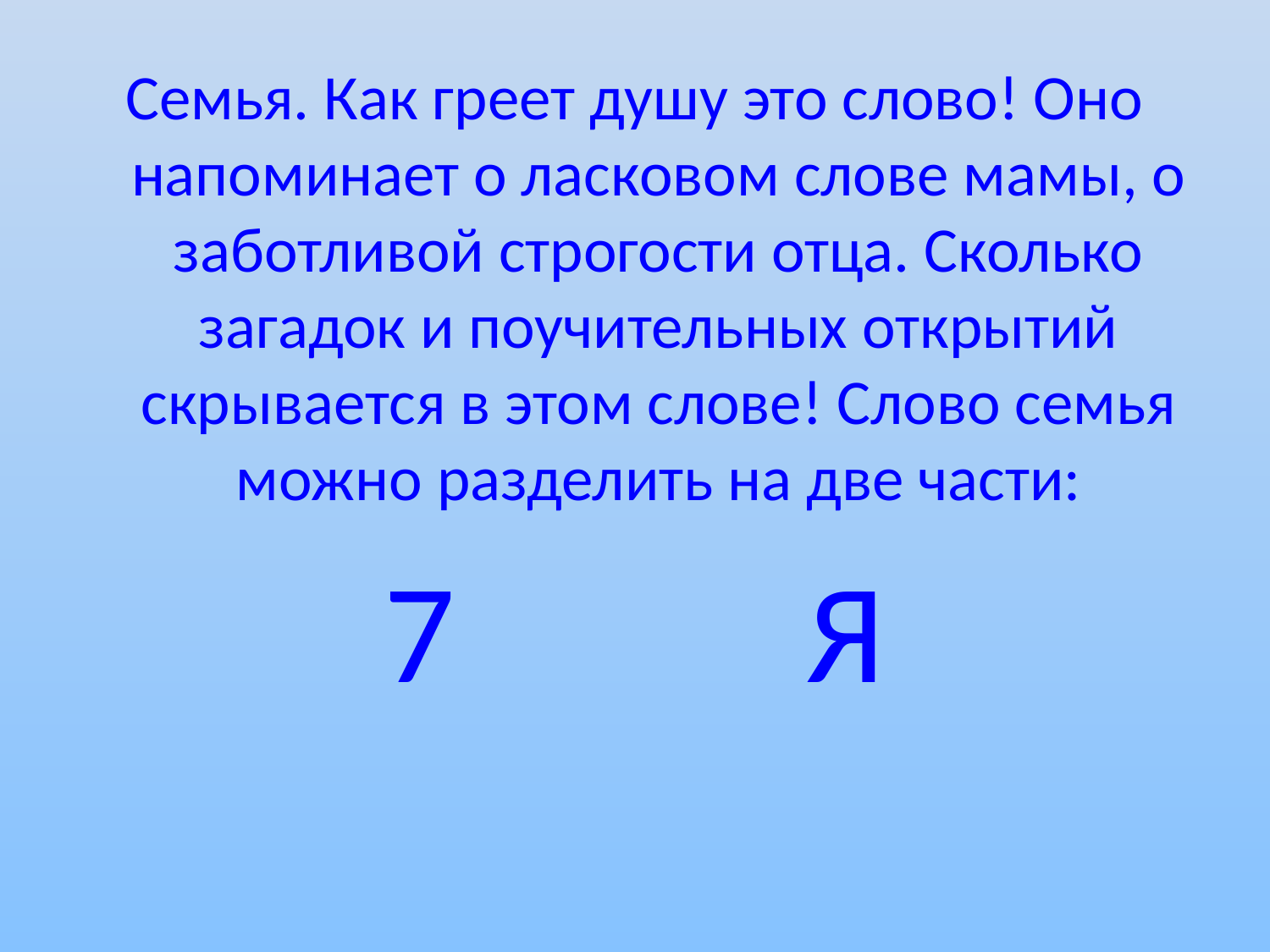

Семья. Как греет душу это слово! Оно напоминает о ласковом слове мамы, о заботливой строгости отца. Сколько загадок и поучительных открытий скрывается в этом слове! Слово семья можно разделить на две части:
7           Я